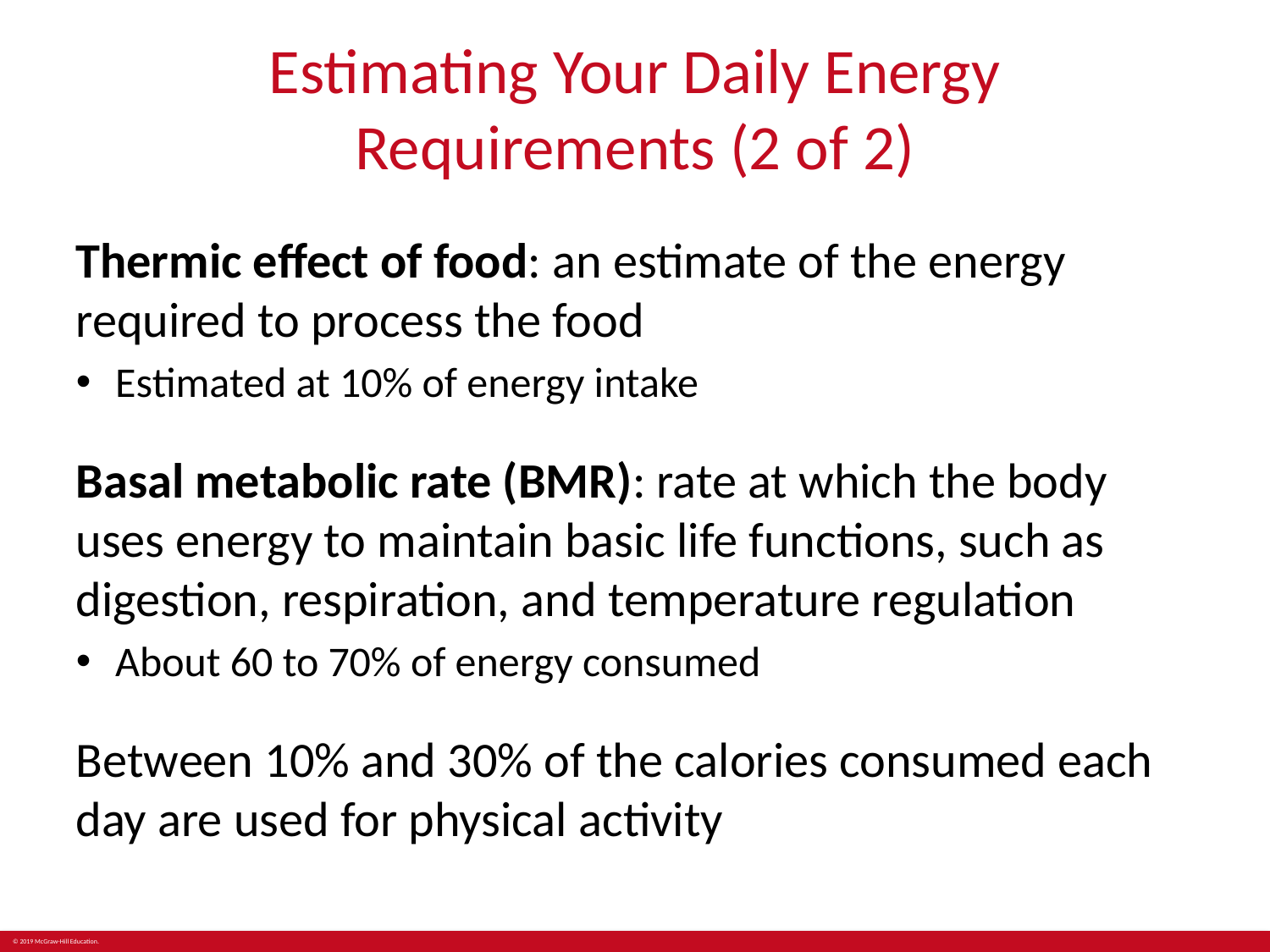

# Estimating Your Daily Energy Requirements (2 of 2)
Thermic effect of food: an estimate of the energy required to process the food
Estimated at 10% of energy intake
Basal metabolic rate (BMR): rate at which the body uses energy to maintain basic life functions, such as digestion, respiration, and temperature regulation
About 60 to 70% of energy consumed
Between 10% and 30% of the calories consumed each day are used for physical activity